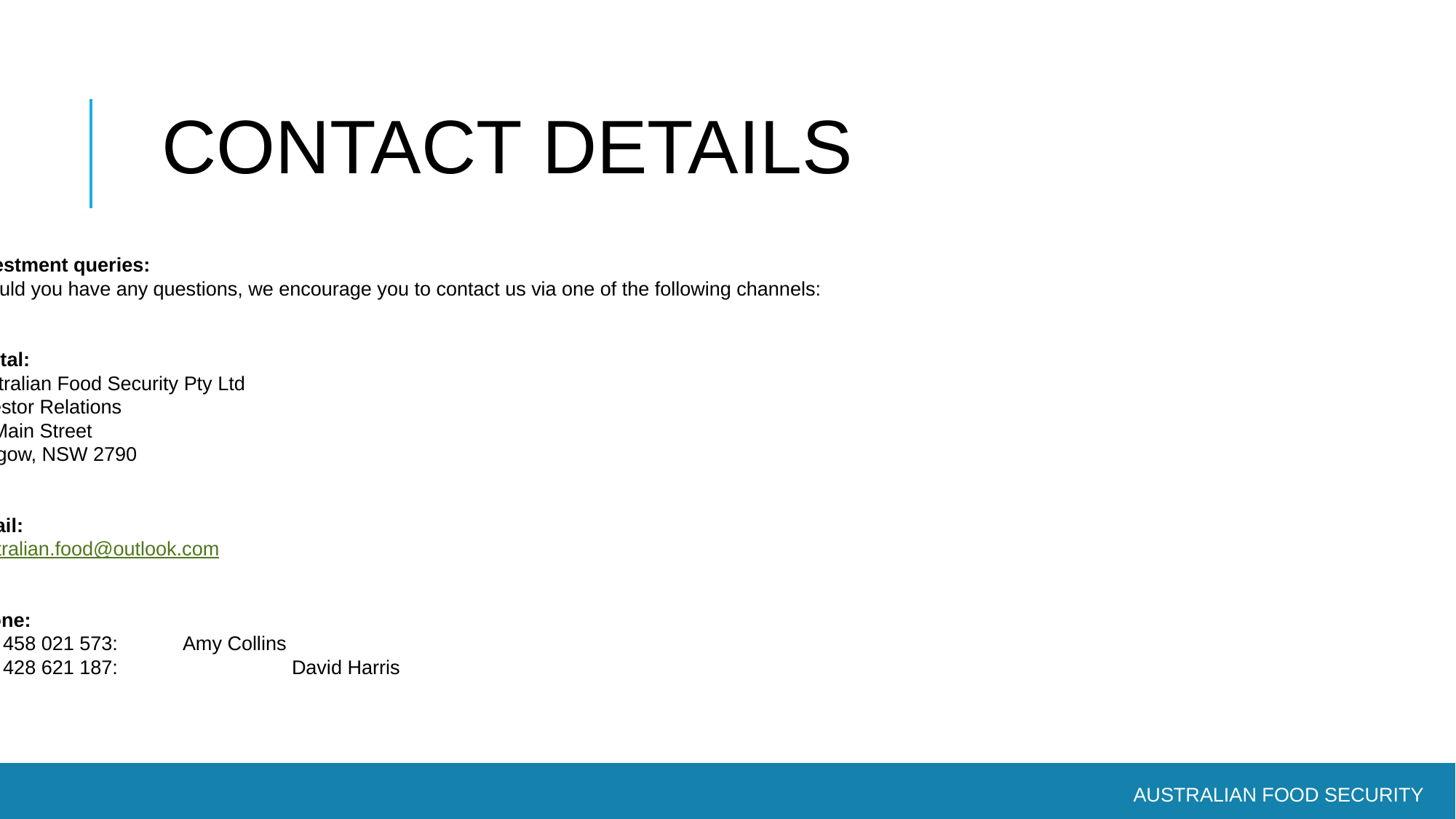

CONTACT DETAILS

Investment queries:
Should you have any questions, we encourage you to contact us via one of the following channels:

Postal:
Australian Food Security Pty Ltd
Investor Relations
24 Main Street
Lithgow, NSW 2790

Email:
australian.food@outlook.com

Phone:
+61 458 021 573: 	Amy Collins
+61 428 621 187:		David Harris

     AUSTRALIAN FOOD SECURITY